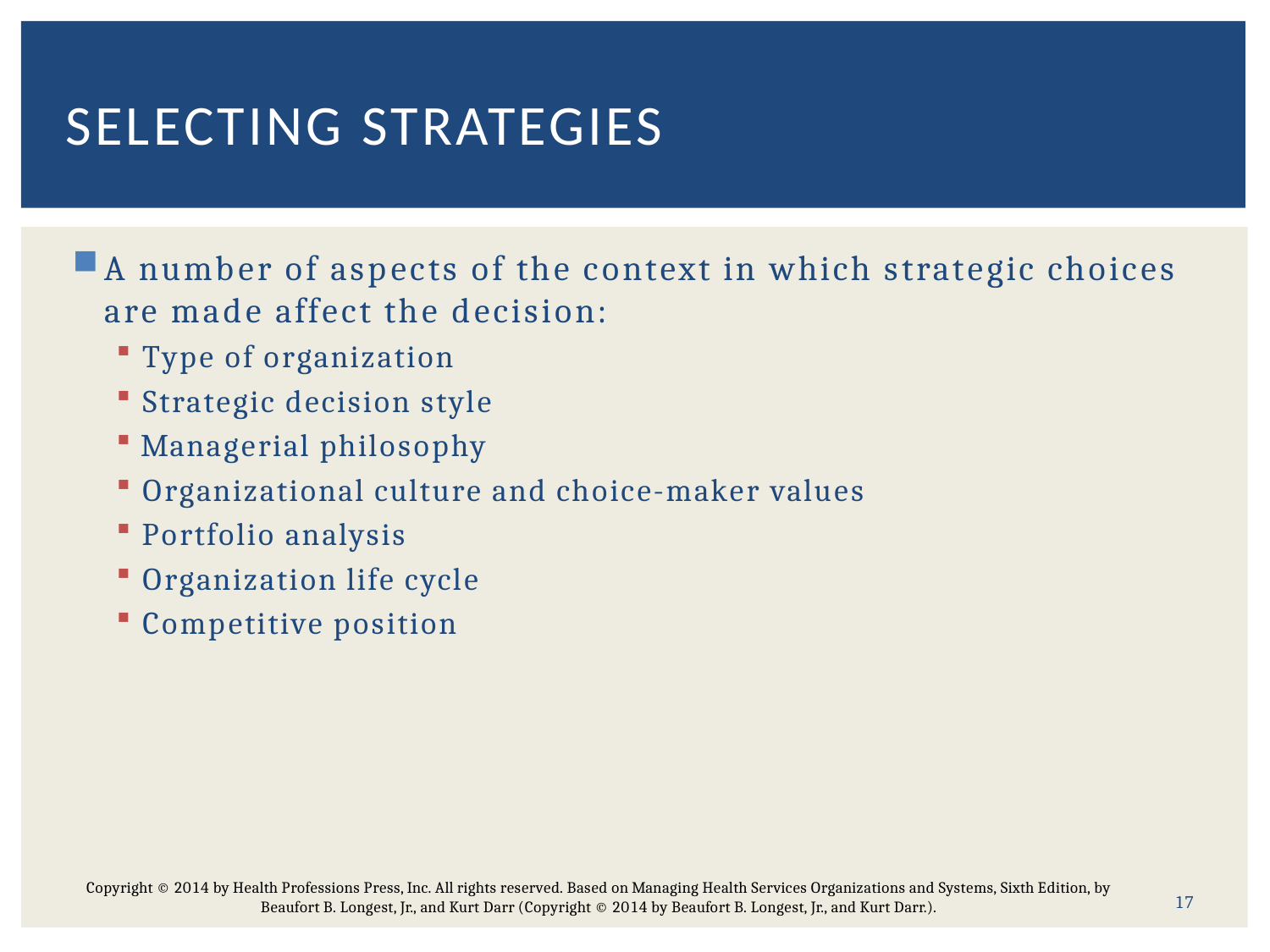

# Selecting Strategies
A number of aspects of the context in which strategic choices are made affect the decision:
Type of organization
Strategic decision style
Managerial philosophy
Organizational culture and choice-maker values
Portfolio analysis
Organization life cycle
Competitive position

17